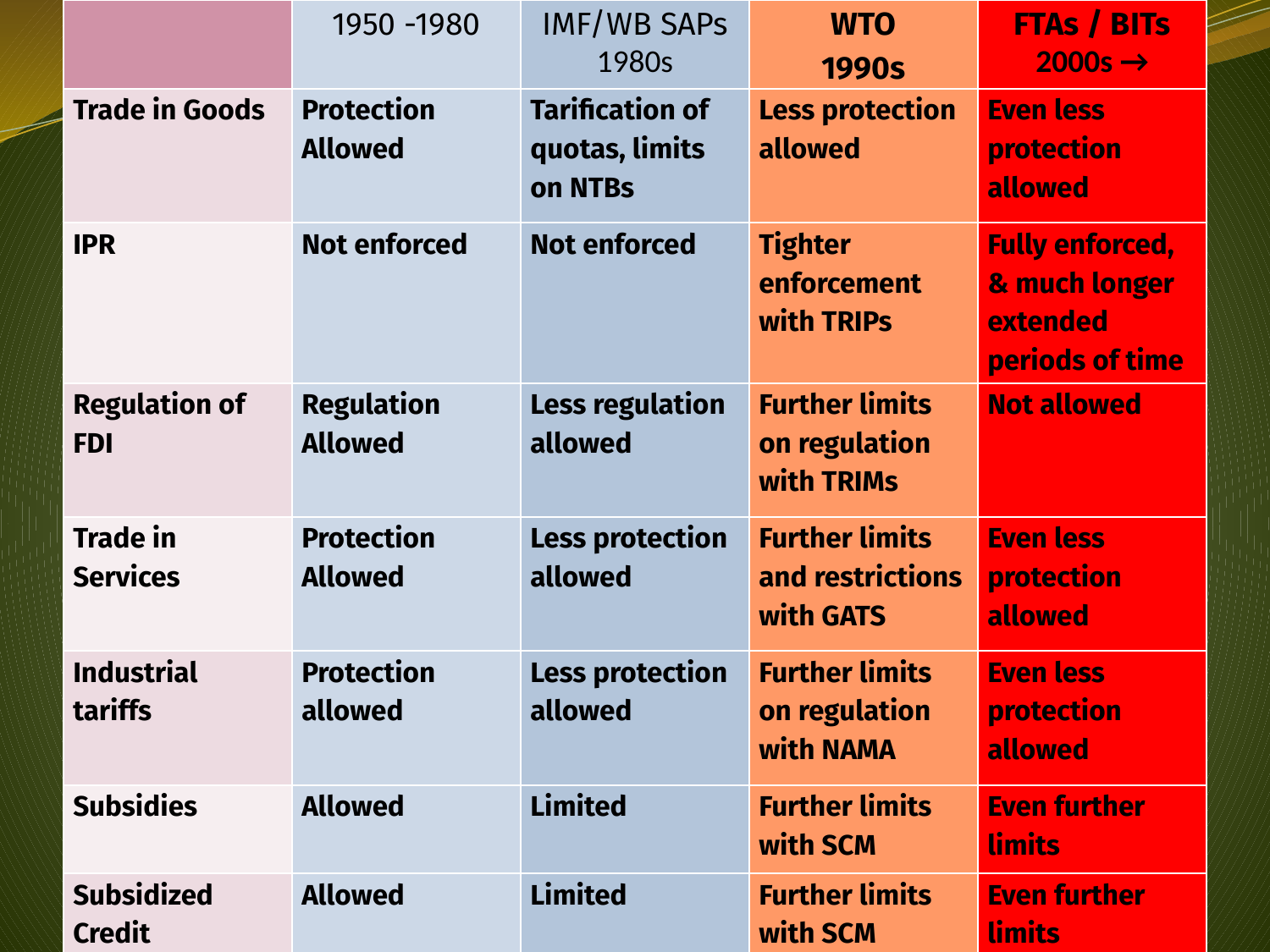

|  | 1950 -1980 | IMF/WB SAPs 1980s | WTO 1990s | FTAs / BITs 2000s → |
| --- | --- | --- | --- | --- |
| Trade in Goods | Protection Allowed | Tarification of quotas, limits on NTBs | Less protection allowed | Even less protection allowed |
| IPR | Not enforced | Not enforced | Tighter enforcement with TRIPs | Fully enforced, & much longer extended periods of time |
| Regulation of FDI | Regulation Allowed | Less regulation allowed | Further limits on regulation with TRIMs | Not allowed |
| Trade in Services | Protection Allowed | Less protection allowed | Further limits and restrictions with GATS | Even less protection allowed |
| Industrial tariffs | Protection allowed | Less protection allowed | Further limits on regulation with NAMA | Even less protection allowed |
| Subsidies | Allowed | Limited | Further limits with SCM | Even further limits |
| Subsidized Credit | Allowed | Limited | Further limits with SCM | Even further limits |
#